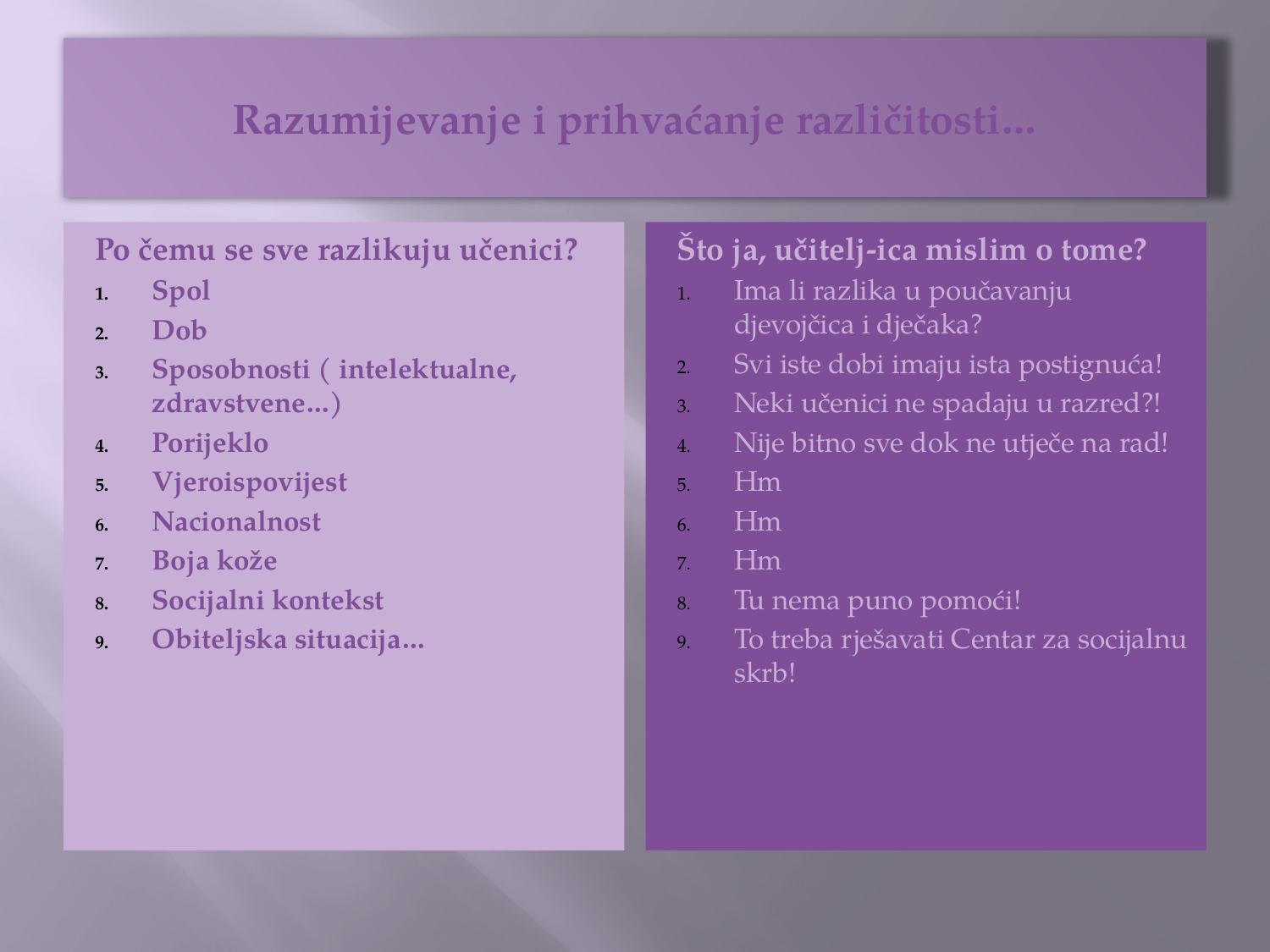

# Razumijevanje i prihvaćanje različitosti…
Po čemu se sve razlikuju učenici?
Spol
Dob
Sposobnosti ( intelektualne, zdravstvene…)
Porijeklo
Vjeroispovijest
Nacionalnost
Boja kože
Socijalni kontekst
Obiteljska situacija…

Što ja, učitelj-ica mislim o tome?
Ima li razlika u poučavanju djevojčica i dječaka?
Svi iste dobi imaju ista postignuća!
Neki učenici ne spadaju u razred?!
Nije bitno sve dok ne utječe na rad!
Hm
Hm
Hm
Tu nema puno pomoći!
To treba rješavati Centar za socijalnu skrb!